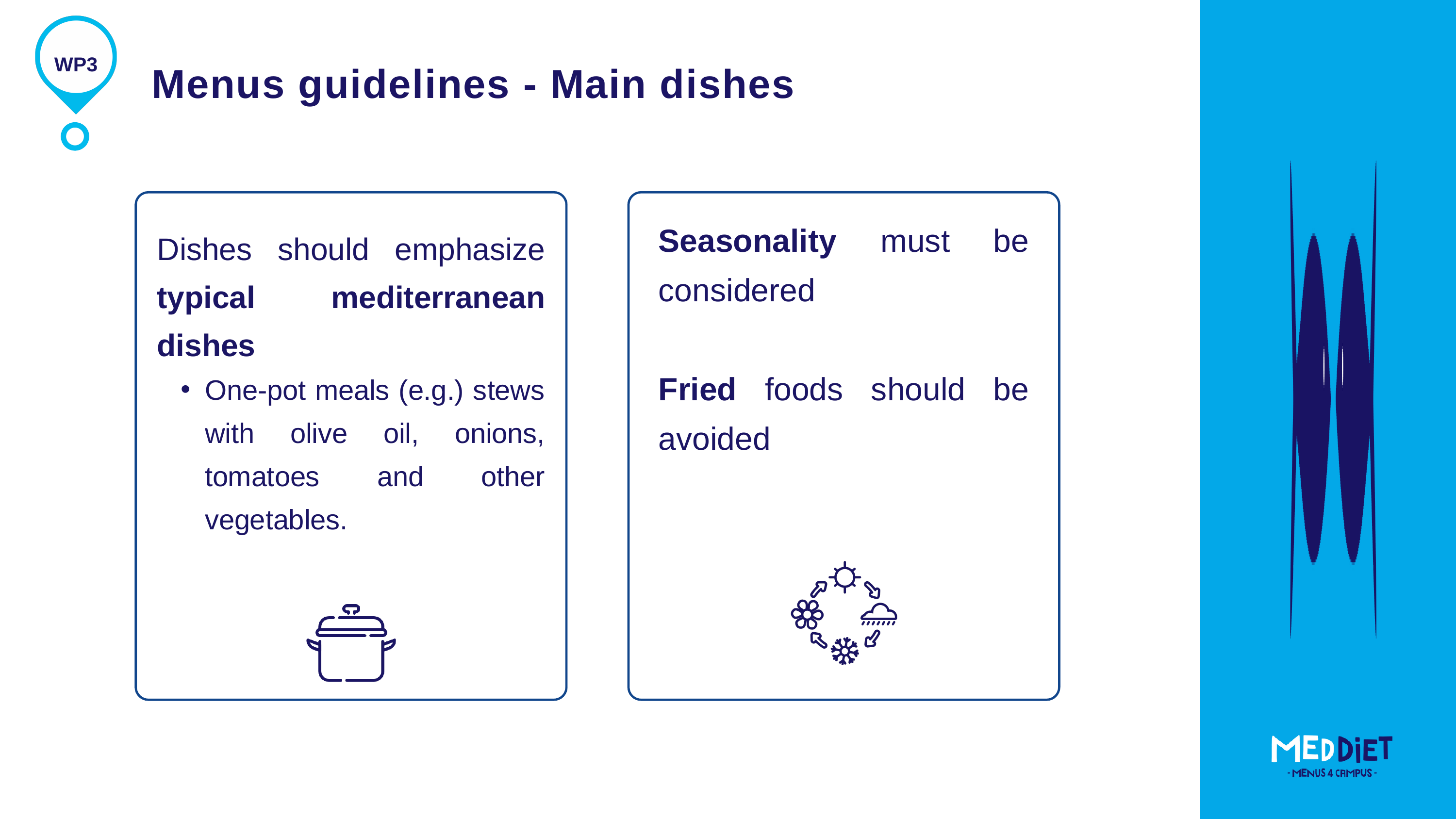

WP3

Menus guidelines - Main dishes

Seasonality must be considered

Fried foods should be avoided
Dishes should emphasize typical mediterranean dishes
One-pot meals (e.g.) stews with olive oil, onions, tomatoes and other vegetables.